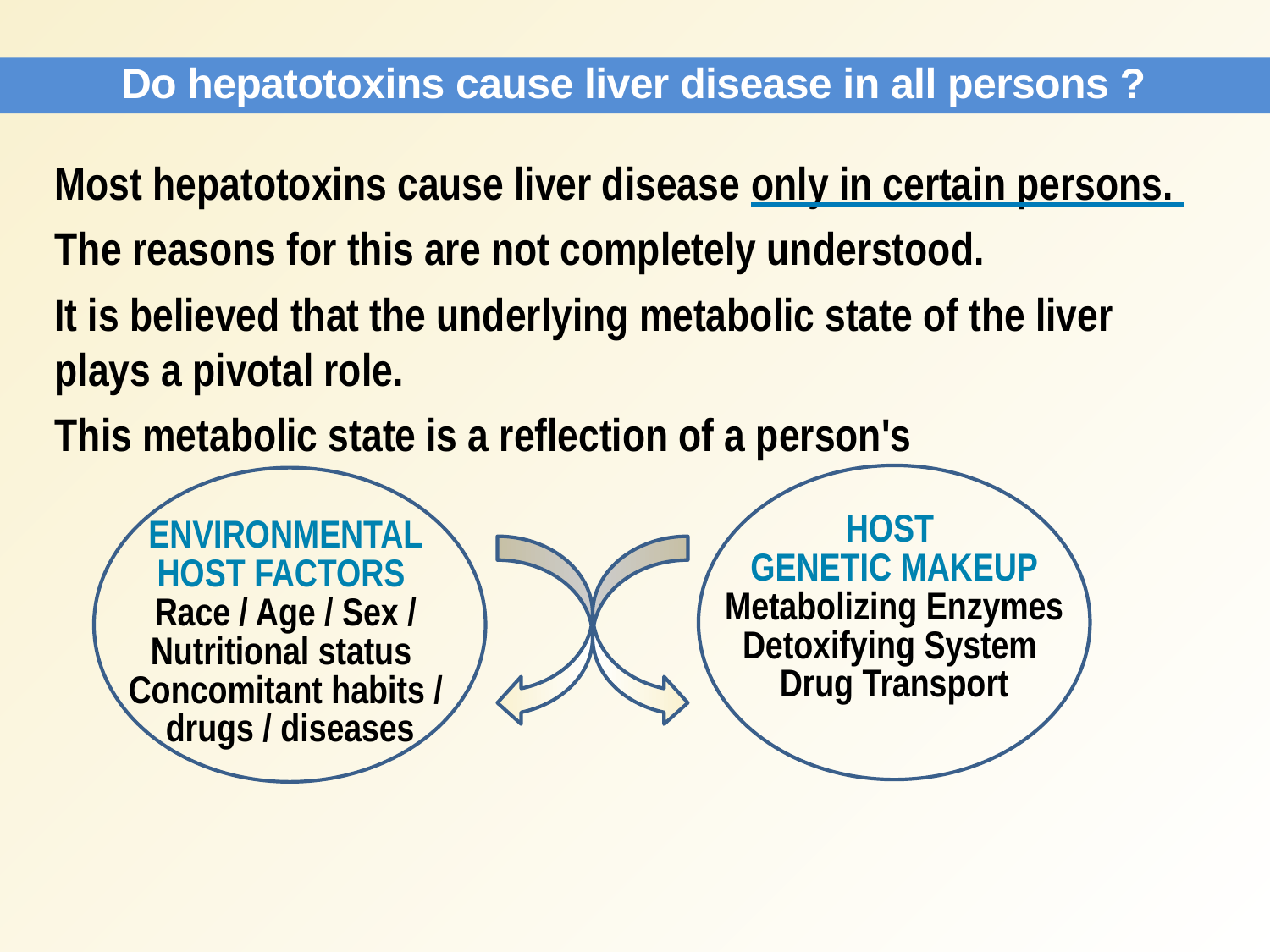

Do hepatotoxins cause liver disease in all persons ?
Most hepatotoxins cause liver disease only in certain persons.
The reasons for this are not completely understood.
It is believed that the underlying metabolic state of the liver plays a pivotal role.
This metabolic state is a reflection of a person's

HOST
GENETIC MAKEUP Metabolizing Enzymes
Detoxifying System
Drug Transport

ENVIRONMENTAL
HOST FACTORS
Race / Age / Sex /
Nutritional status
Concomitant habits /
 drugs / diseases